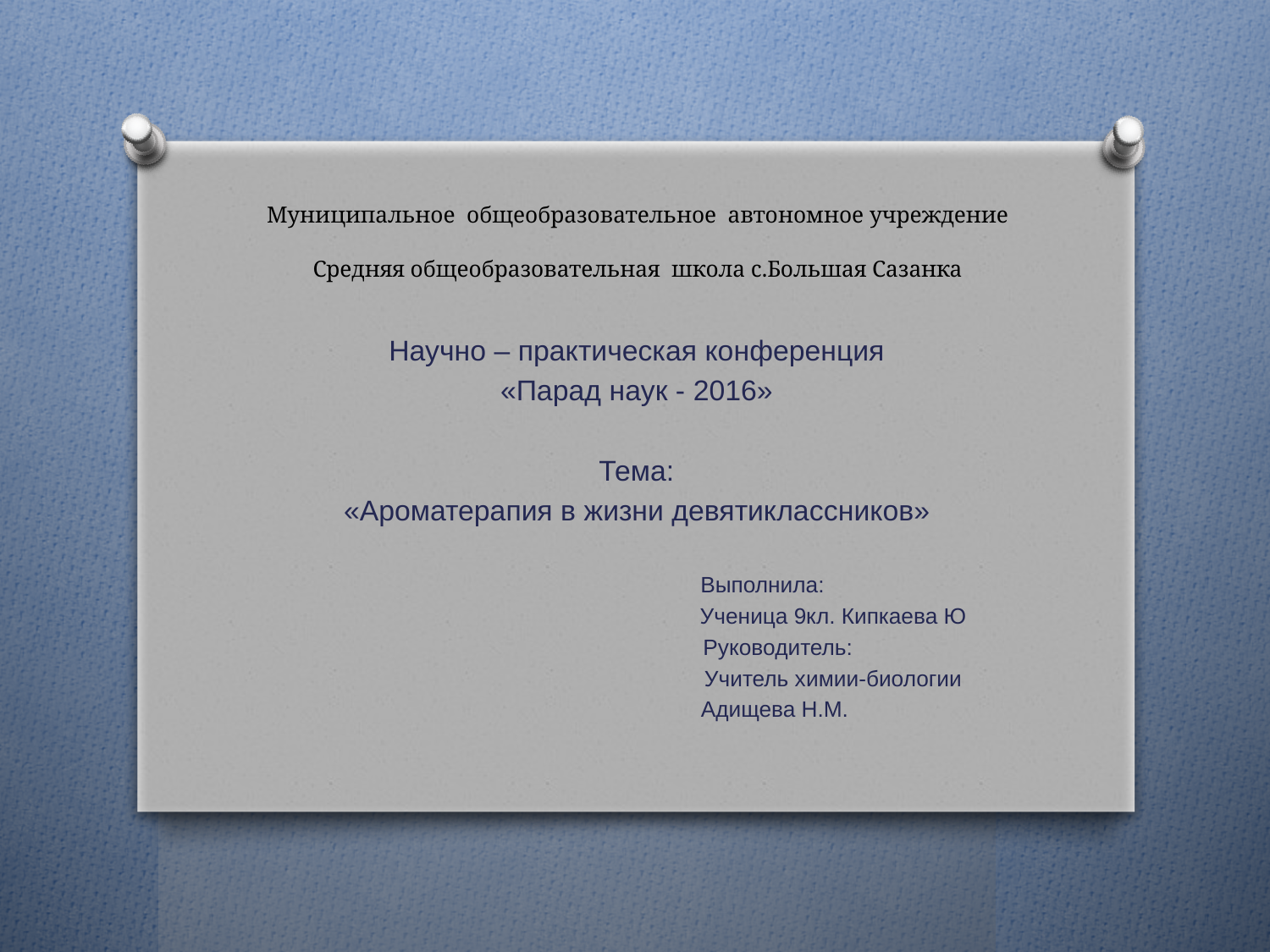

# Муниципальное  общеобразовательное  автономное учреждение Средняя общеобразовательная  школа с.Большая Сазанка
Научно – практическая конференция
«Парад наук - 2016»

Тема:
«Ароматерапия в жизни девятиклассников»

                                         Выполнила:
                                                                Ученица 9кл. Кипкаева Ю
                                              Руководитель:
                                                                Учитель химии-биологии
                                             Адищева Н.М.